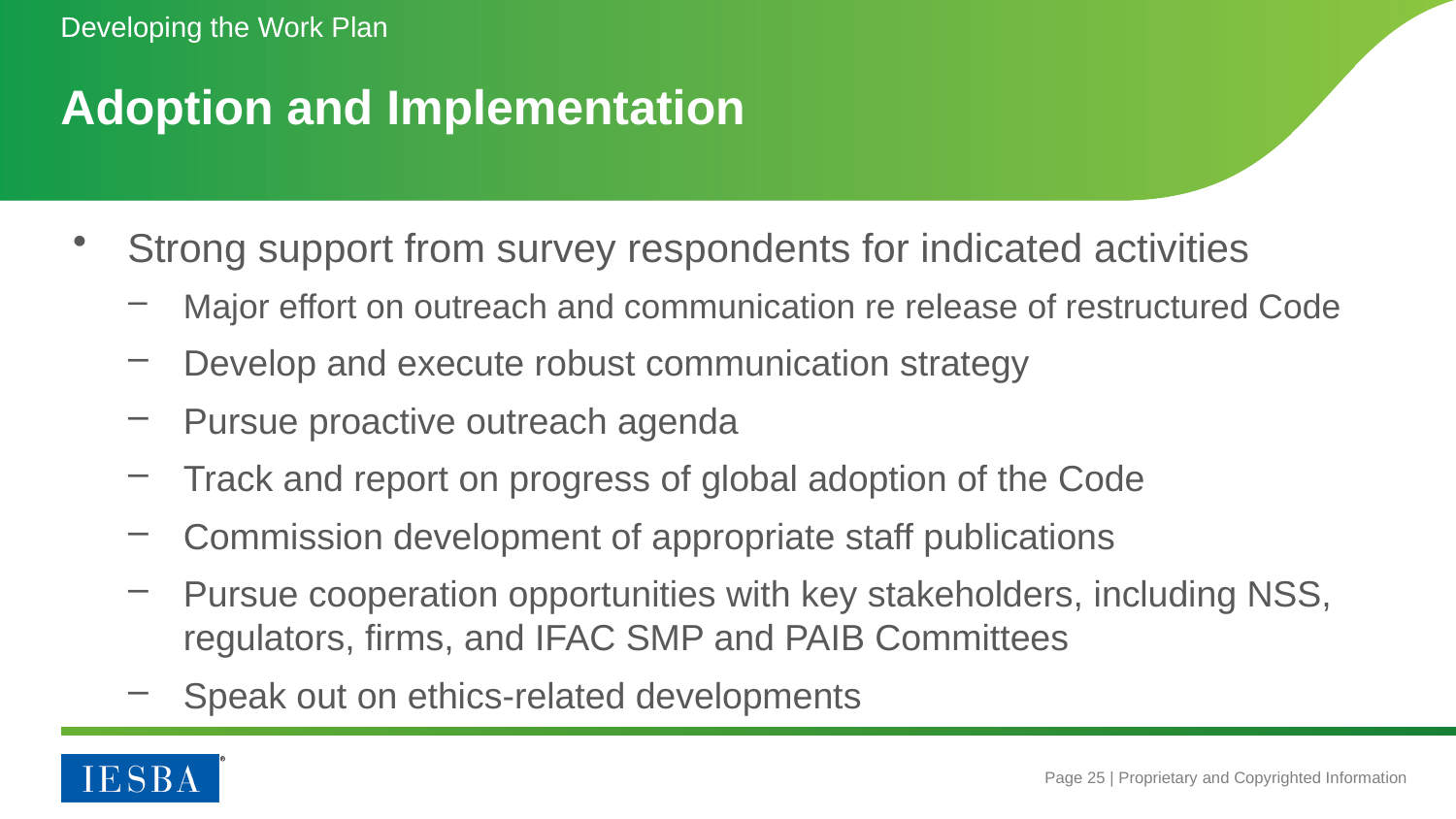

Developing the Work Plan
# Adoption and Implementation
Strong support from survey respondents for indicated activities
Major effort on outreach and communication re release of restructured Code
Develop and execute robust communication strategy
Pursue proactive outreach agenda
Track and report on progress of global adoption of the Code
Commission development of appropriate staff publications
Pursue cooperation opportunities with key stakeholders, including NSS, regulators, firms, and IFAC SMP and PAIB Committees
Speak out on ethics-related developments